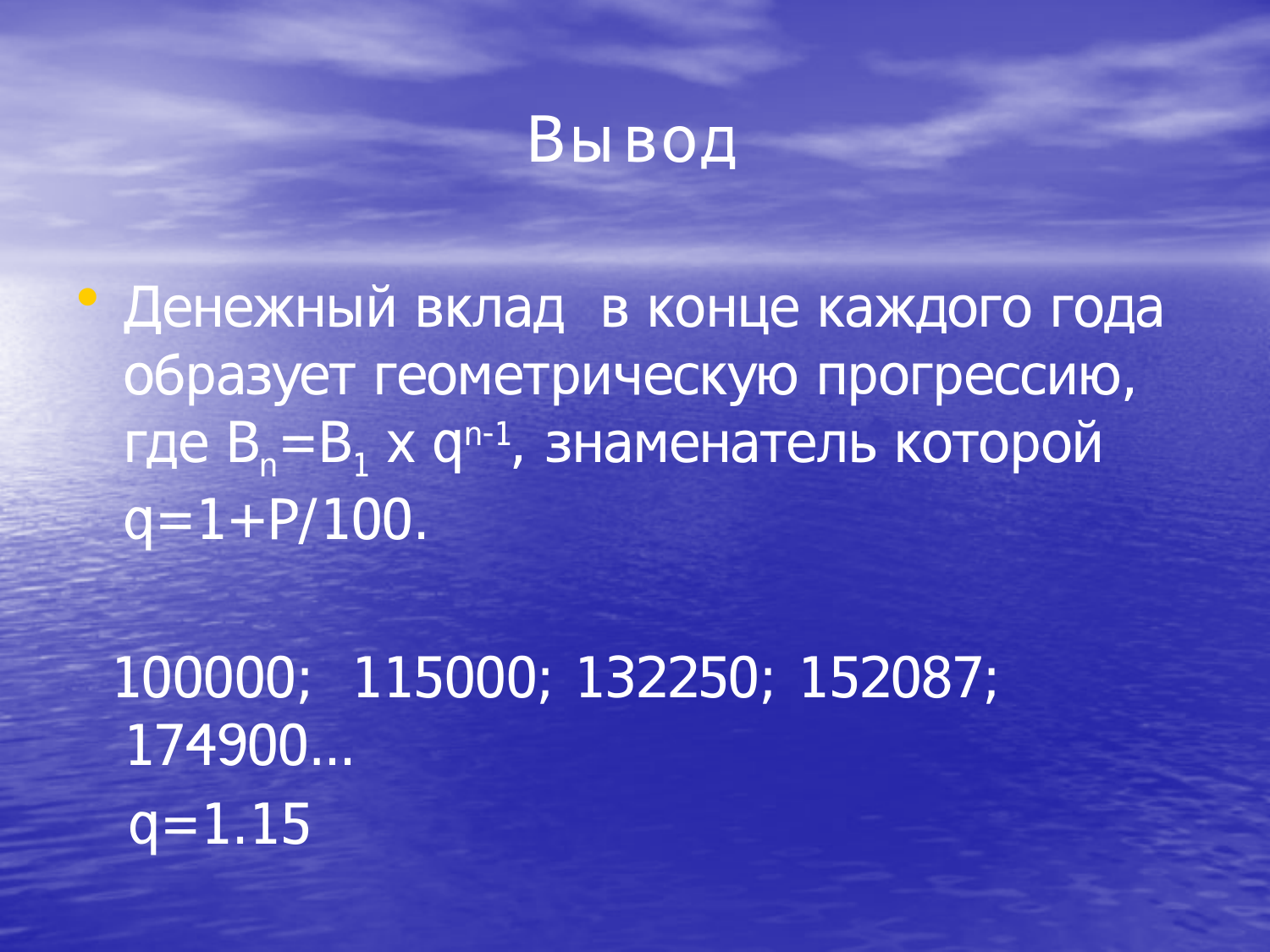

# Вывод
Денежный вклад  в конце каждого года образует геометрическую прогрессию, где Bn=B1 x qn-1, знаменатель которой q=1+P/100.

  100000;  115000; 132250; 152087; 174900…
   q=1.15